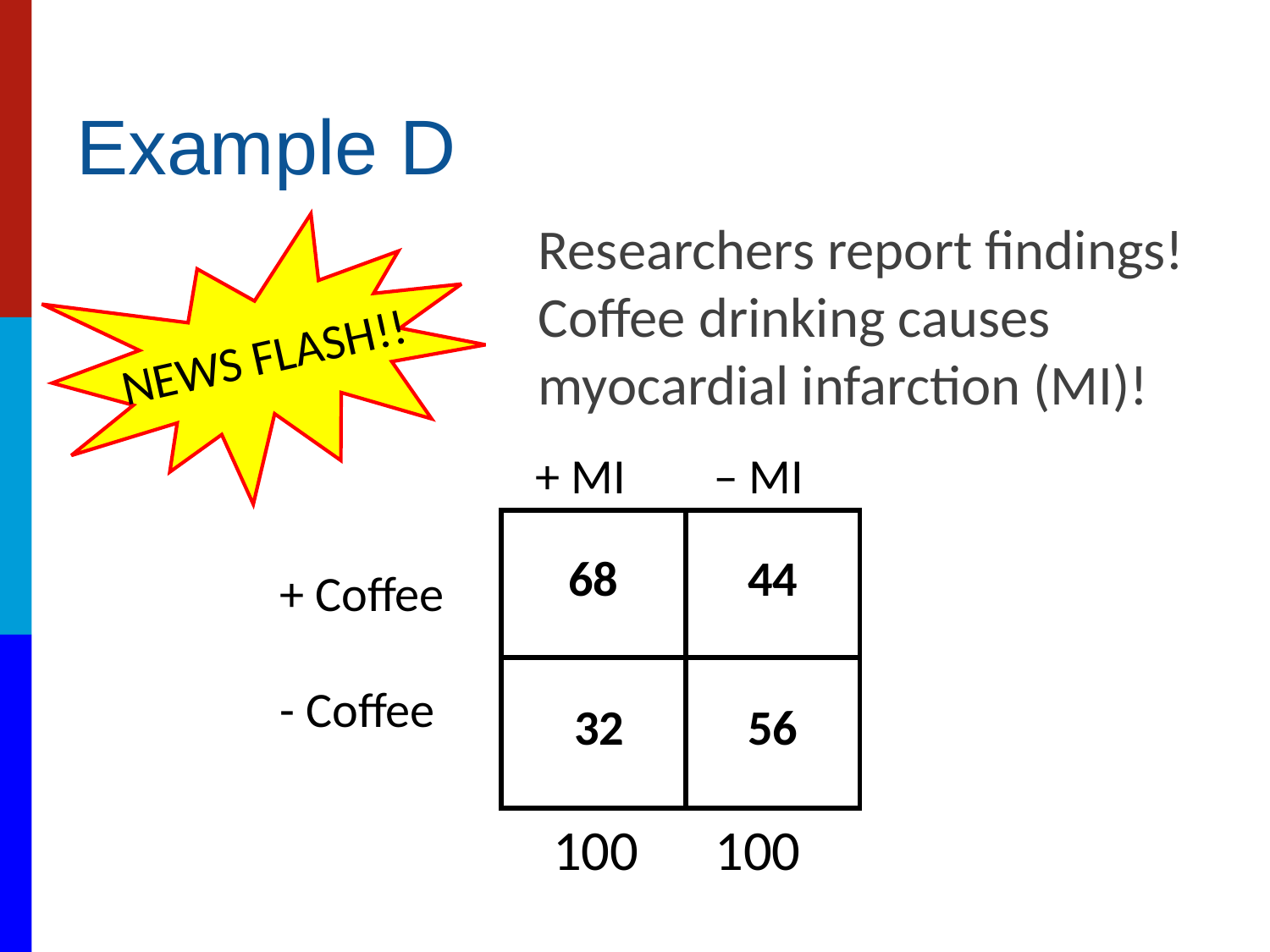

# Example D
Researchers report findings! Coffee drinking causes myocardial infarction (MI)!
NEWS FLASH!!
 + MI         ̶  MI
| 68 | 44 |
| --- | --- |
| 32 | 56 |
+ Coffee
- Coffee

      100      100